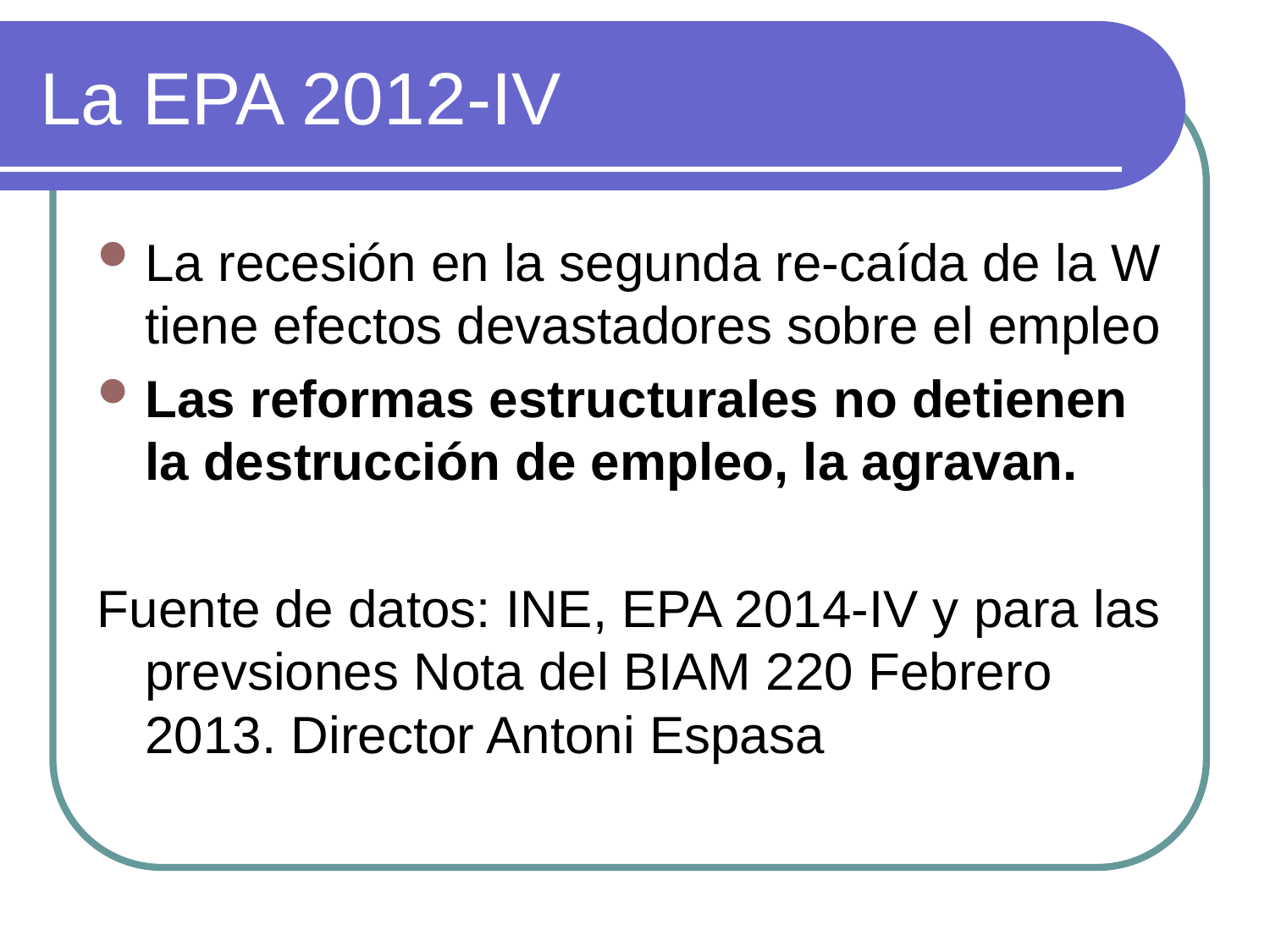

# La EPA 2012-IV
La recesión en la segunda re-caída de la W tiene efectos devastadores sobre el empleo
Las reformas estructurales no detienen la destrucción de empleo, la agravan.

Fuente de datos: INE, EPA 2014-IV y para las prevsiones Nota del BIAM 220 Febrero 2013. Director Antoni Espasa